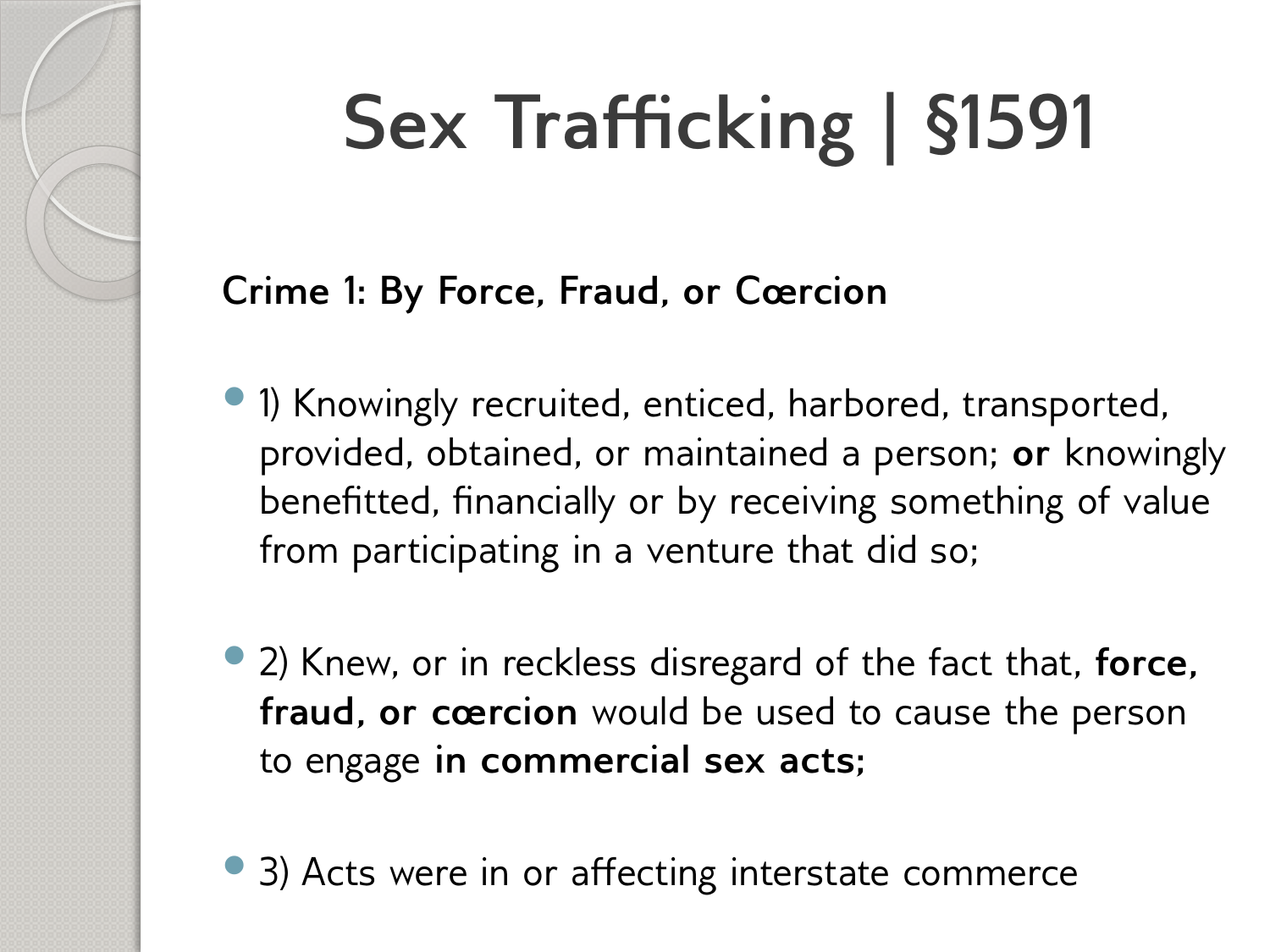

# Sex Trafficking | §1591

Crime 1: By Force, Fraud, or Coercion

1) Knowingly recruited, enticed, harbored, transported, provided, obtained, or maintained a person; or knowingly benefitted, financially or by receiving something of value from participating in a venture that did so;

2) Knew, or in reckless disregard of the fact that, force, fraud, or coercion would be used to cause the person to engage in commercial sex acts;

3) Acts were in or affecting interstate commerce